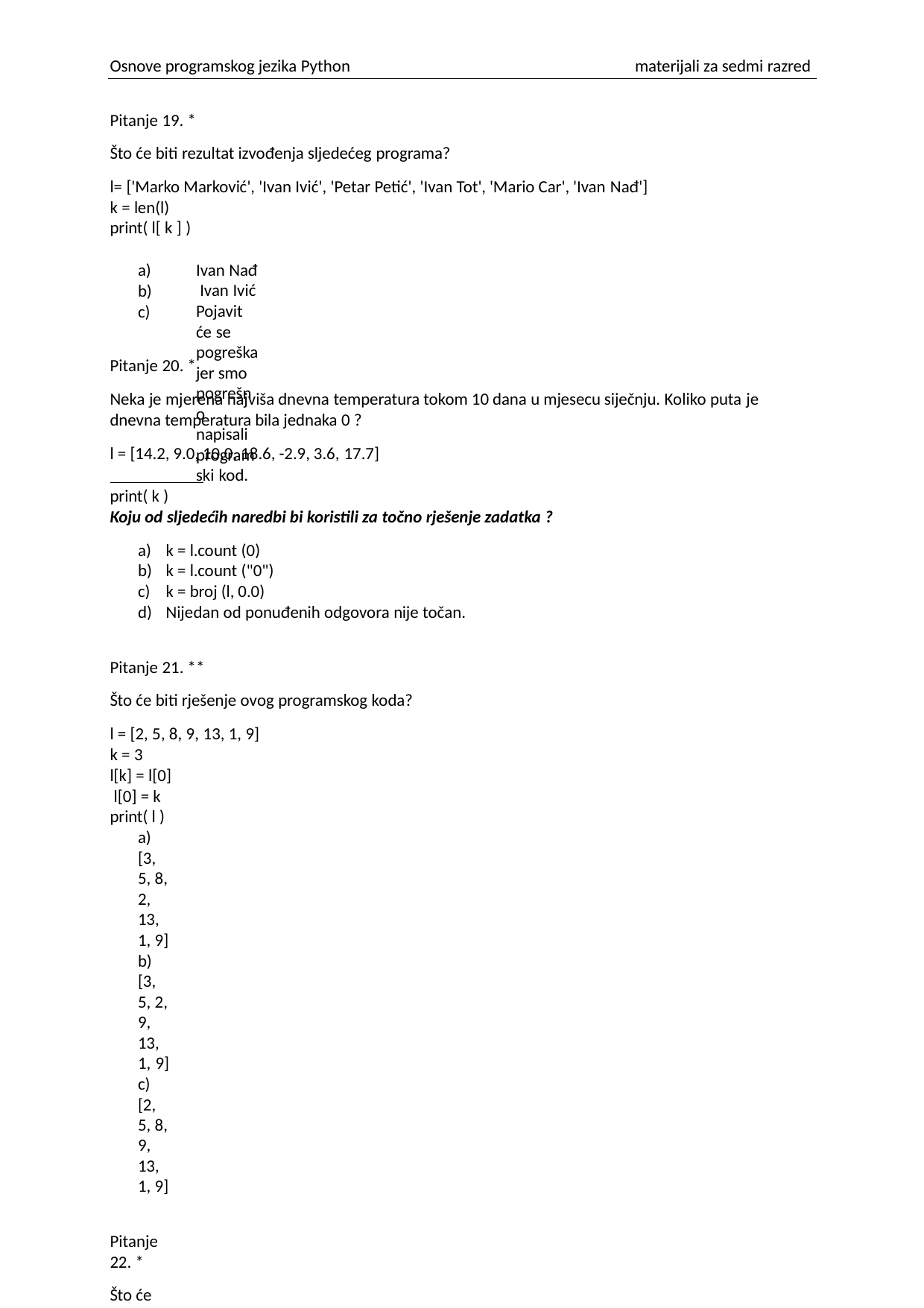

Osnove programskog jezika Python
materijali za sedmi razred

Pitanje 19. *
Što će biti rezultat izvođenja sljedećeg programa?
l= ['Marko Marković', 'Ivan Ivić', 'Petar Petić', 'Ivan Tot', 'Mario Car', 'Ivan Nađ']
k = len(l)  print( l[ k ] )
a)
b)
c)
Ivan Nađ  Ivan Ivić
Pojavit će se pogreška jer smo pogrešno napisali programski kod.
Pitanje 20. *
Neka je mjerena najviša dnevna temperatura tokom 10 dana u mjesecu siječnju. Koliko puta je
dnevna temperatura bila jednaka 0 ?
l = [14.2, 9.0, 10.0, 18.6, -2.9, 3.6, 17.7]

print( k )
Koju od sljedećih naredbi bi koristili za točno rješenje zadatka ?
k = l.count (0)
k = l.count ("0")
k = broj (l, 0.0)
Nijedan od ponuđenih odgovora nije točan.

Pitanje 21. **
Što će biti rješenje ovog programskog koda?
l = [2, 5, 8, 9, 13, 1, 9]
k = 3
l[k] = l[0]  l[0] = k  print( l )
a)    [3, 5, 8, 2, 13, 1, 9]
b)   [3, 5, 2, 9, 13, 1, 9]
c)    [2, 5, 8, 9, 13, 1, 9]

Pitanje 22. *
Što će biti rješenje ovog programskog koda?
l = [13, 11, 18]
k = [13, 16, 15]
n = l + k  print( n )
a) [13, 11, 18, 13, 16, 15]
b) [26, 27, 33]
86
Treći redak koda nije ispravna Python naredba. Ispisat će se poruka o grešci